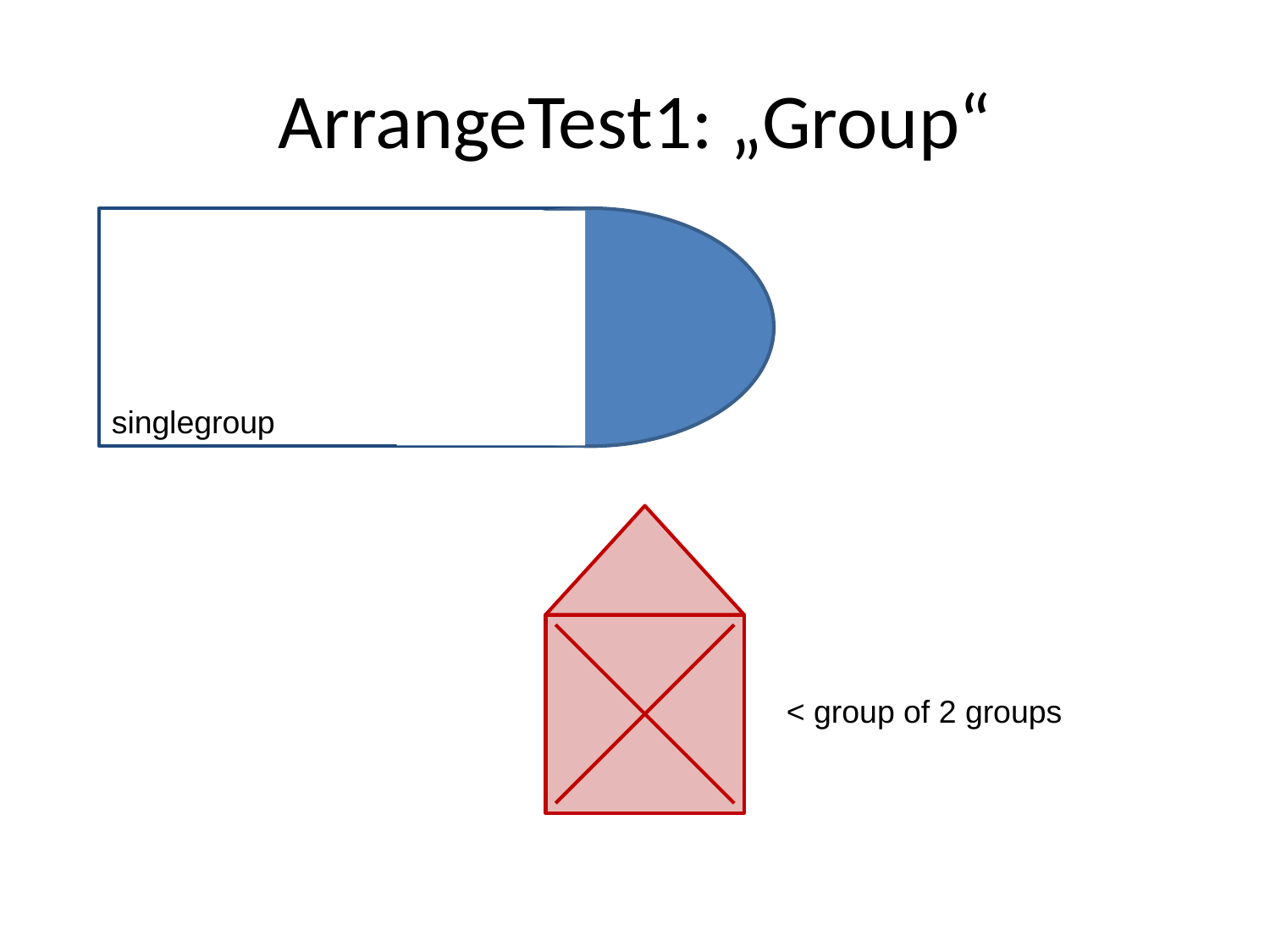

ArrangeTest1: „Group“
singlegroup

< group of 2 groups